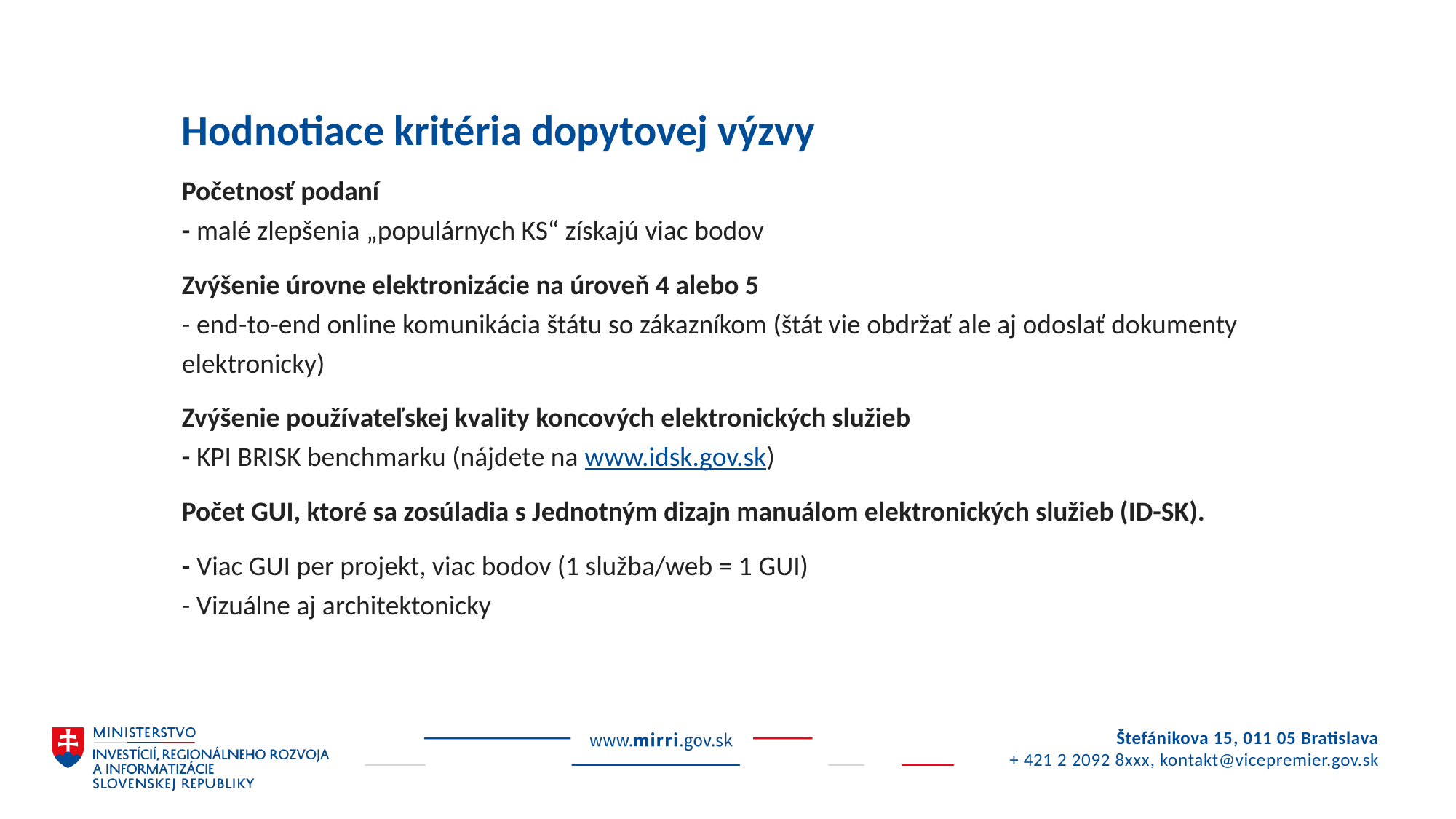

# Hodnotiace kritéria dopytovej výzvy
Početnosť podaní
- malé zlepšenia „populárnych KS“ získajú viac bodov
Zvýšenie úrovne elektronizácie na úroveň 4 alebo 5
- end-to-end online komunikácia štátu so zákazníkom (štát vie obdržať ale aj odoslať dokumenty elektronicky)
Zvýšenie používateľskej kvality koncových elektronických služieb
- KPI BRISK benchmarku (nájdete na www.idsk.gov.sk)
Počet GUI, ktoré sa zosúladia s Jednotným dizajn manuálom elektronických služieb (ID-SK).
- Viac GUI per projekt, viac bodov (1 služba/web = 1 GUI)
- Vizuálne aj architektonicky